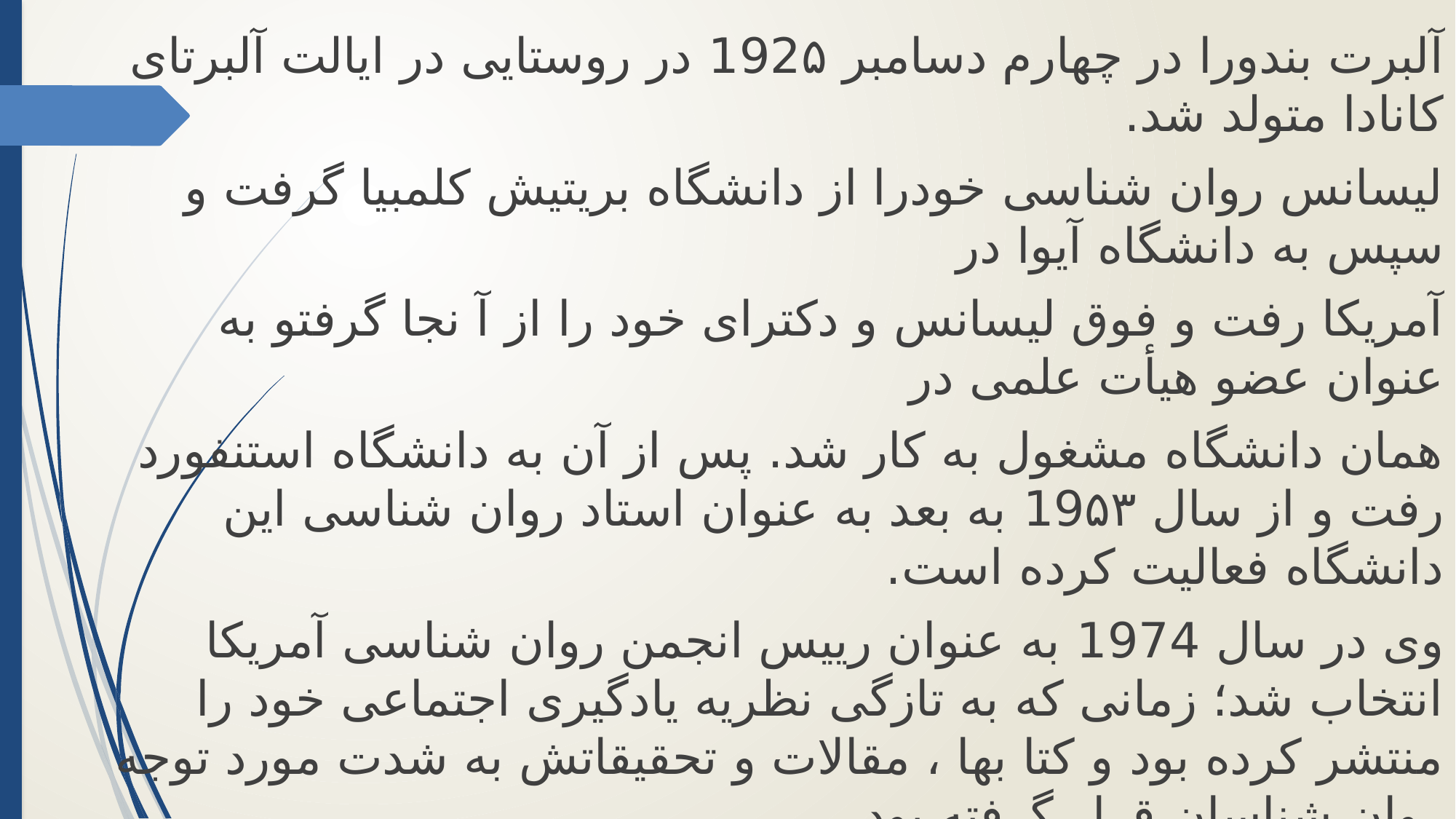

آلبرت بندورا در چهارم دسامبر 192۵ در روستایی در ایالت آلبرتای کانادا متولد شد.
لیسانس روان شناسی خودرا از دانشگاه بریتیش کلمبیا گرفت و سپس به دانشگاه آیوا در
آمریکا رفت و فوق لیسانس و دکترای خود را از آ نجا گرفتو به عنوان عضو هیأت علمی در
همان دانشگاه مشغول به کار شد. پس از آن به دانشگاه استنفورد رفت و از سال 19۵۳ به بعد به عنوان استاد روان شناسی این دانشگاه فعالیت کرده است.
وی در سال 1974 به عنوان رییس انجمن روان شناسی آمریکا انتخاب شد؛ زمانی که به تازگی نظریه یادگیری اجتماعی خود را منتشر کرده بود و کتا بها ، مقالات و تحقیقاتش به شدت مورد توجه روان شناسان قرار گرفته بود.
اولین کتابش را در سال 19۵9 پرخا شگری « بر پایه تحقیقاتش با عروسک بوبو با عنوان پرخاش گری نوجوانان منتشر کرد که بر مبنای آن، در سال 197۳ کتاب دیگری با عنوان پرخاشگری: یک تحلیل یادگیری اجتماعی نوشت.